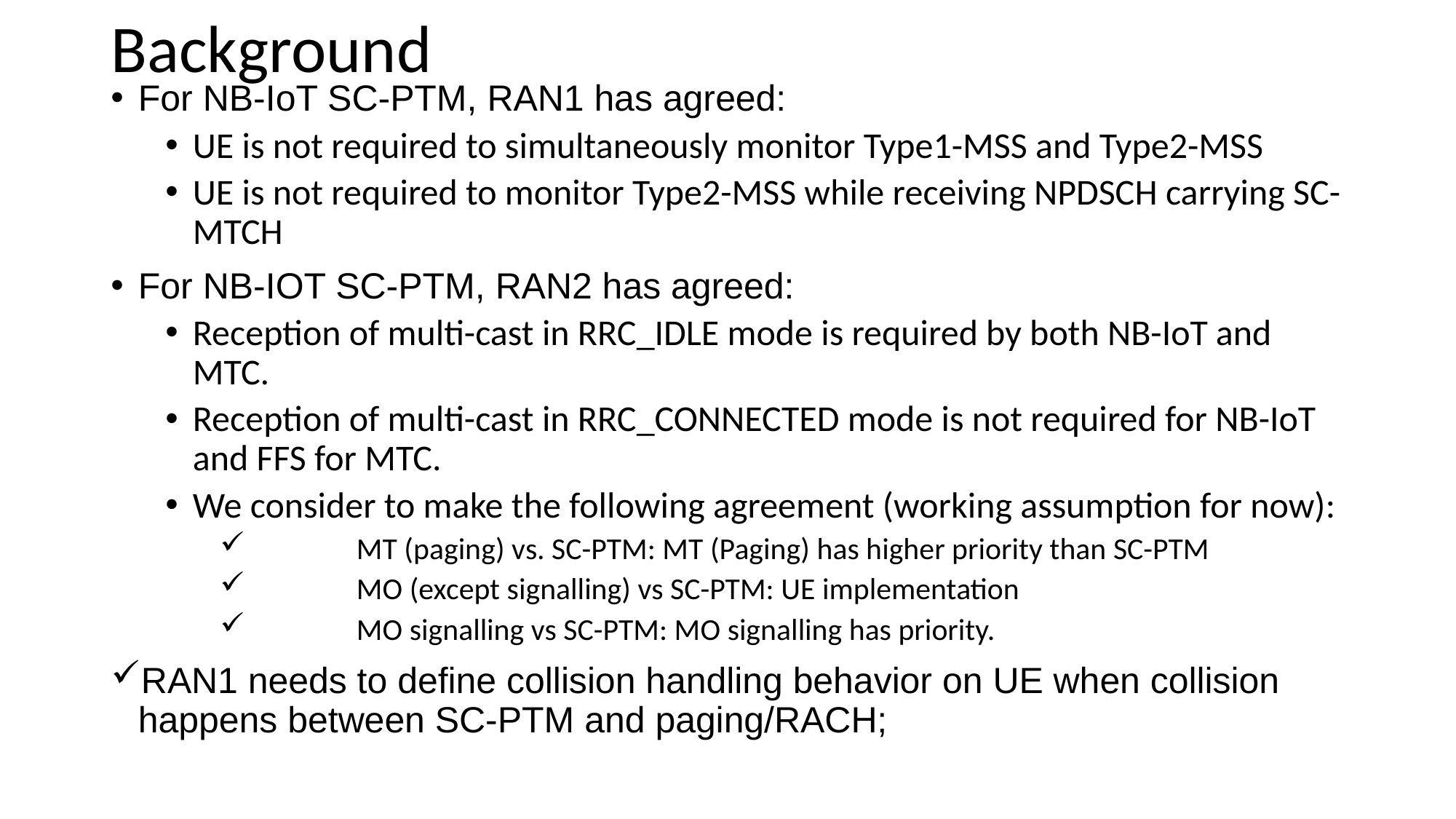

# Background
For NB-IoT SC-PTM, RAN1 has agreed:
UE is not required to simultaneously monitor Type1-MSS and Type2-MSS
UE is not required to monitor Type2-MSS while receiving NPDSCH carrying SC-MTCH
For NB-IOT SC-PTM, RAN2 has agreed:
Reception of multi-cast in RRC_IDLE mode is required by both NB-IoT and MTC.
Reception of multi-cast in RRC_CONNECTED mode is not required for NB-IoT and FFS for MTC.
We consider to make the following agreement (working assumption for now):
	MT (paging) vs. SC-PTM: MT (Paging) has higher priority than SC-PTM
	MO (except signalling) vs SC-PTM: UE implementation
	MO signalling vs SC-PTM: MO signalling has priority.
RAN1 needs to define collision handling behavior on UE when collision happens between SC-PTM and paging/RACH;